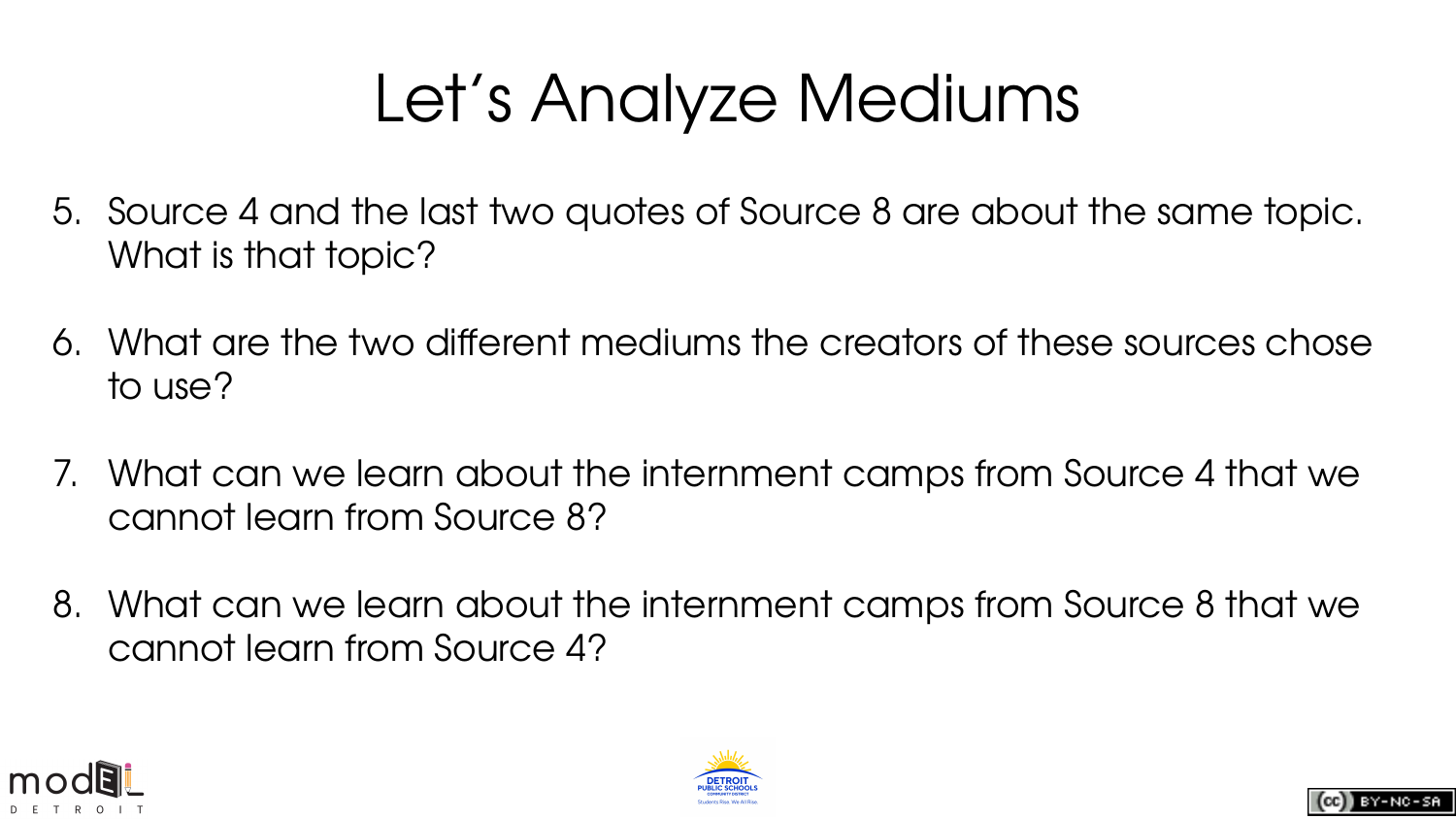

# Let’s Analyze Mediums

Source 4 and the last two quotes of Source 8 are about the same topic. What is that topic?

What are the two different mediums the creators of these sources chose to use?

What can we learn about the internment camps from Source 4 that we cannot learn from Source 8?

What can we learn about the internment camps from Source 8 that we cannot learn from Source 4?